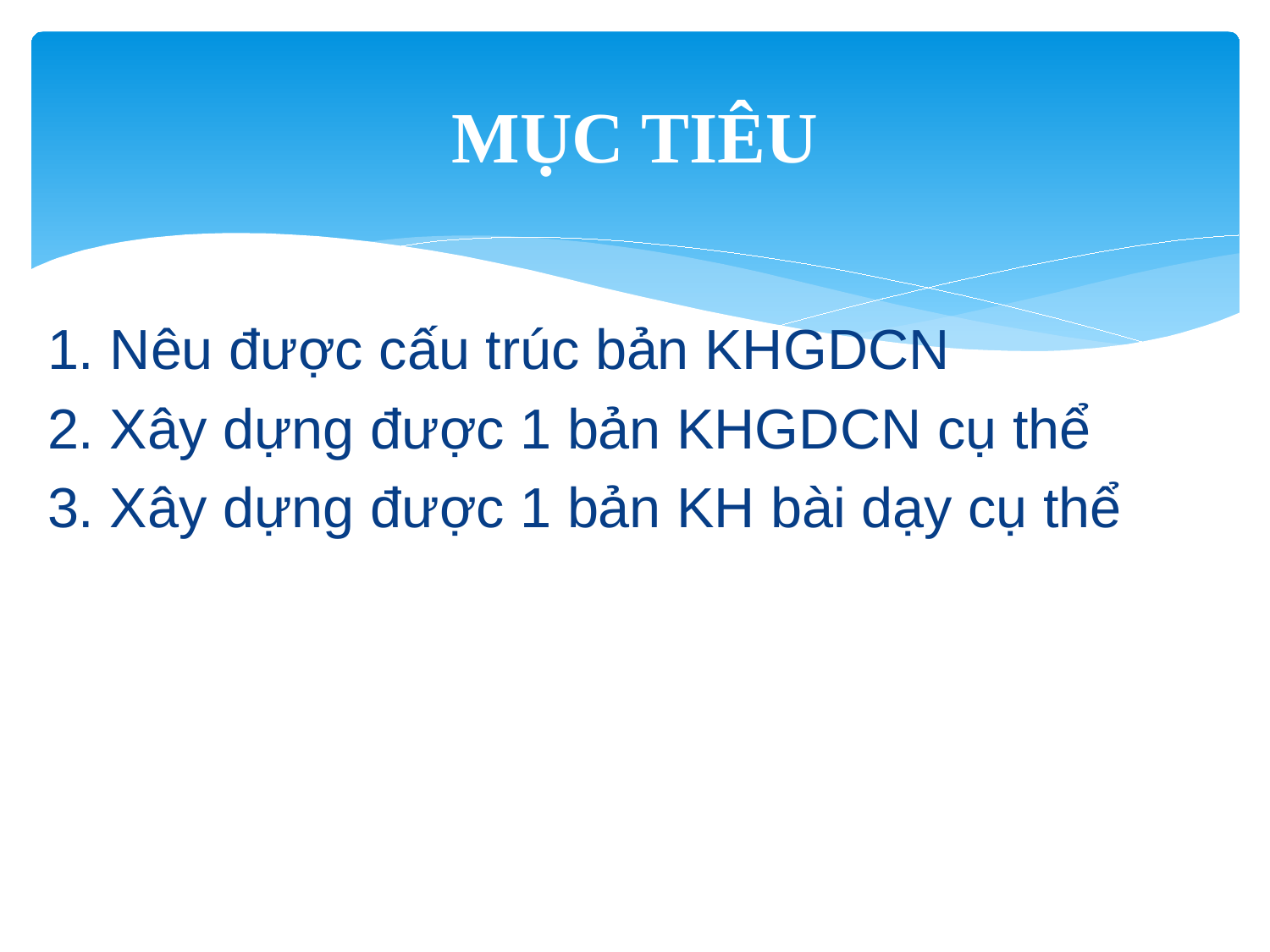

# MỤC TIÊU
1. Nêu được cấu trúc bản KHGDCN
2. Xây dựng được 1 bản KHGDCN cụ thể
3. Xây dựng được 1 bản KH bài dạy cụ thể